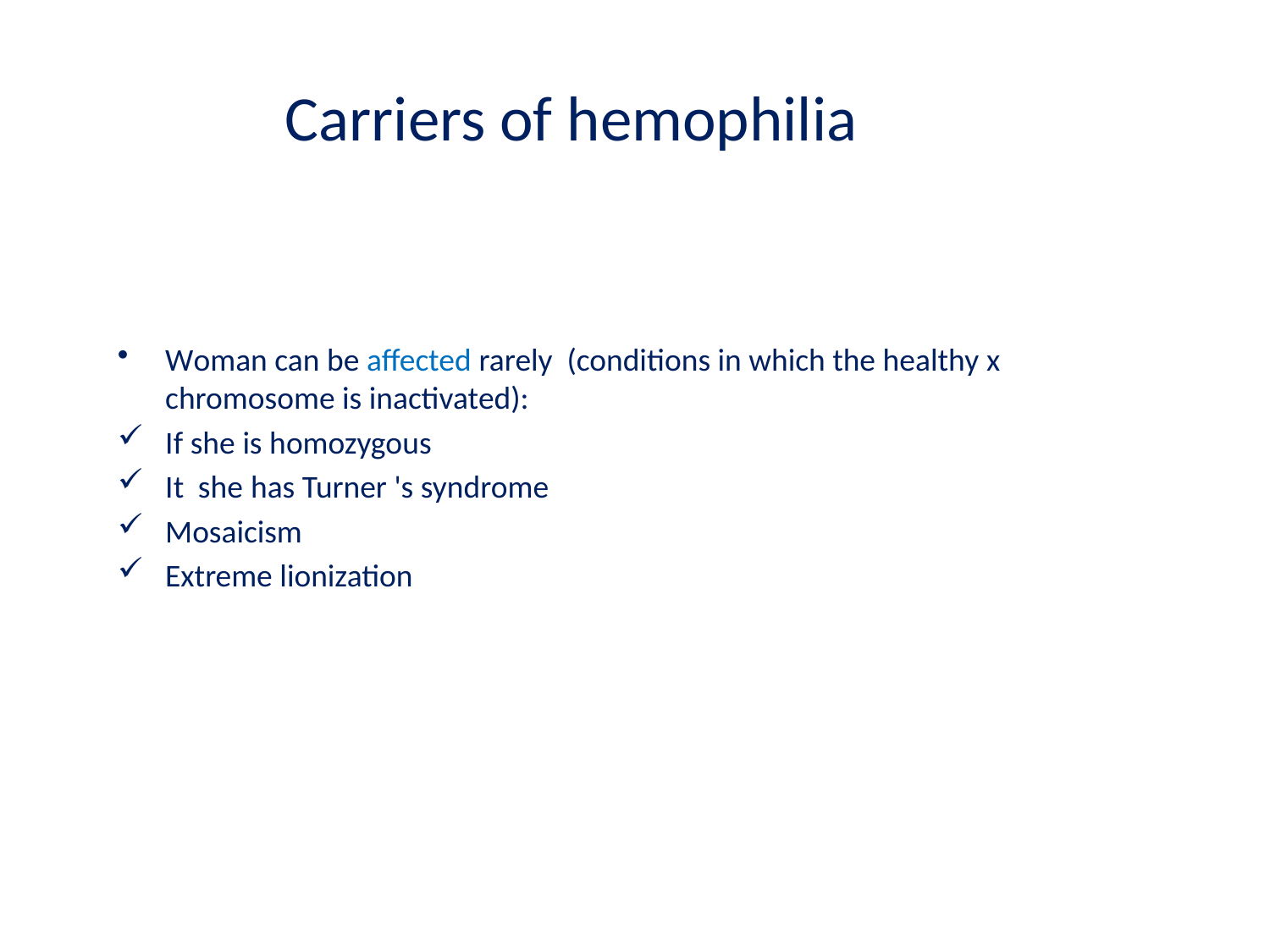

Carriers of hemophilia

Woman can be affected rarely  (conditions in which the healthy x chromosome is inactivated):
If she is homozygous
It  she has Turner 's syndrome
Mosaicism
Extreme lionization